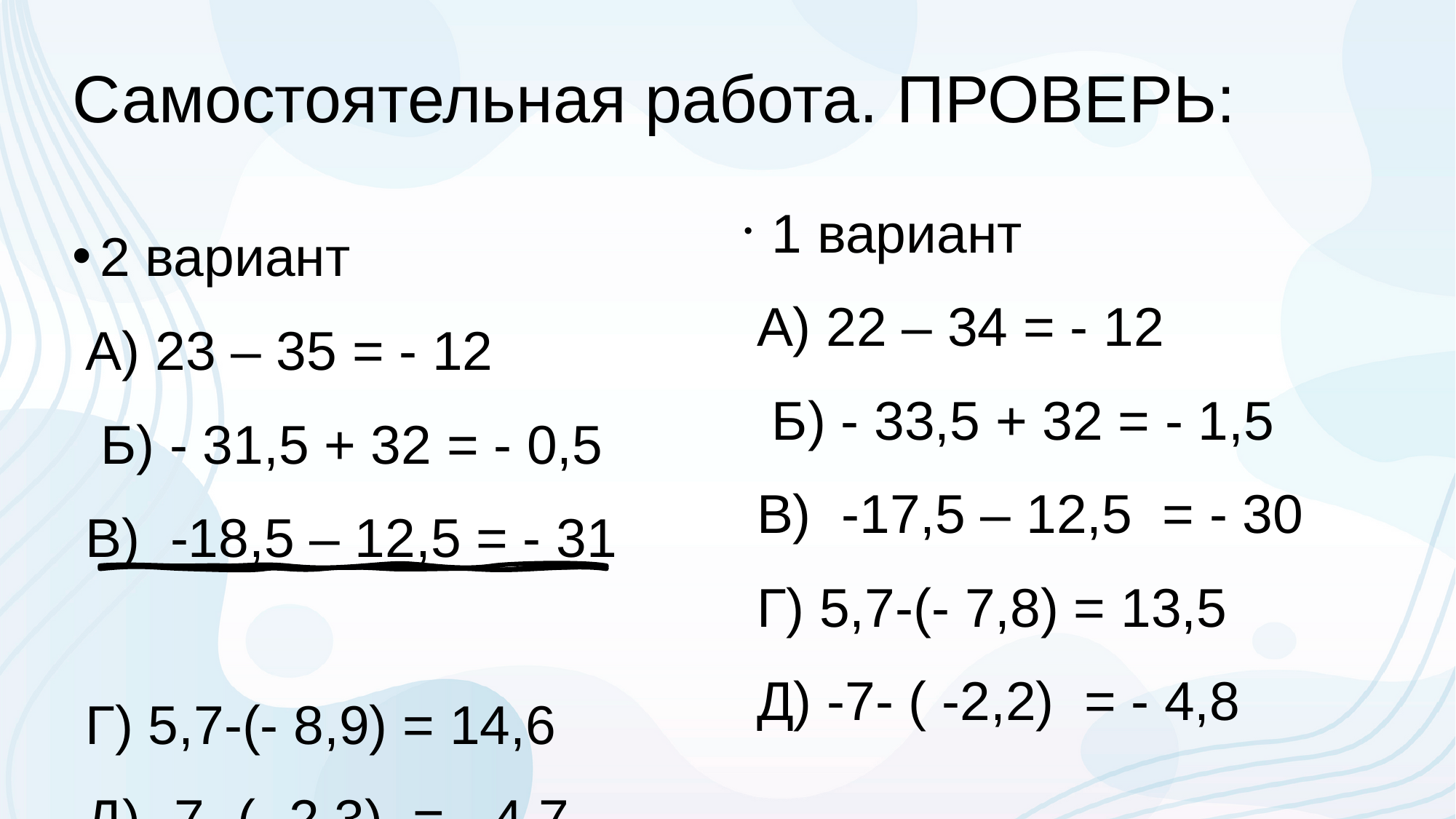

Самостоятельная работа. ПРОВЕРЬ:
 1 вариант
А) 22 – 34 = - 12
 Б) - 33,5 + 32 = - 1,5
В)  -17,5 – 12,5  = - 30
Г) 5,7-(- 7,8) = 13,5
Д) -7- ( -2,2)  = - 4,8
# 2 вариант
А) 23 – 35 = - 12
 Б) - 31,5 + 32 = - 0,5
В)  -18,5 – 12,5 = - 31

Г) 5,7-(- 8,9) = 14,6
Д) -7- (- 2,3)  = - 4,7